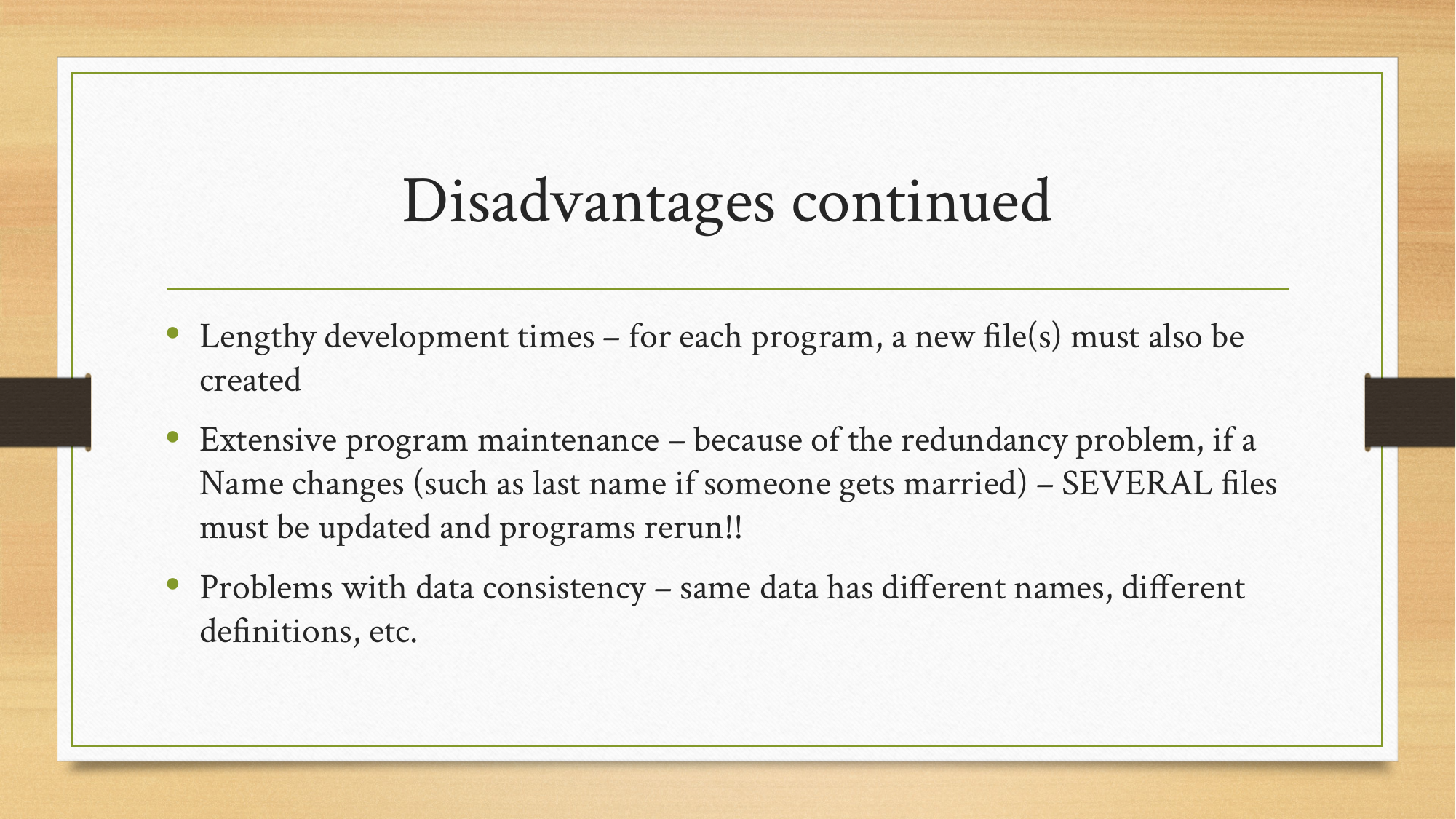

# Disadvantages continued
Lengthy development times – for each program, a new file(s) must also be created
Extensive program maintenance – because of the redundancy problem, if a Name changes (such as last name if someone gets married) – SEVERAL files must be updated and programs rerun!!
Problems with data consistency – same data has different names, different definitions, etc.